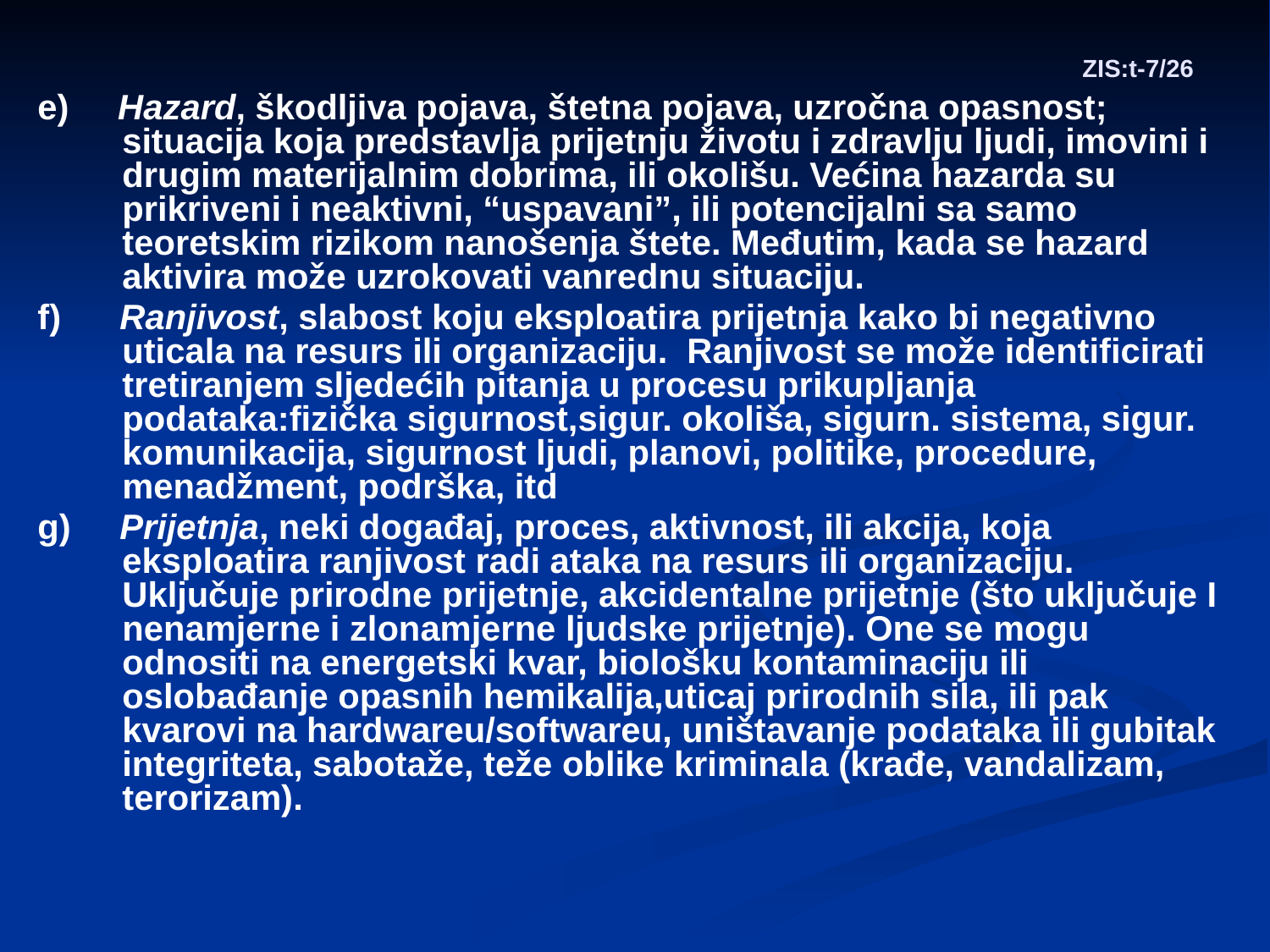

# ZIS:t-7/26
e)     Hazard, škodljiva pojava, štetna pojava, uzročna opasnost; situacija koja predstavlja prijetnju životu i zdravlju ljudi, imovini i drugim materijalnim dobrima, ili okolišu. Većina hazarda su prikriveni i neaktivni, “uspavani”, ili potencijalni sa samo teoretskim rizikom nanošenja štete. Međutim, kada se hazard aktivira može uzrokovati vanrednu situaciju.
f)      Ranjivost, slabost koju eksploatira prijetnja kako bi negativno uticala na resurs ili organizaciju.  Ranjivost se može identificirati tretiranjem sljedećih pitanja u procesu prikupljanja podataka:fizička sigurnost,sigur. okoliša, sigurn. sistema, sigur. komunikacija, sigurnost ljudi, planovi, politike, procedure, menadžment, podrška, itd
g)     Prijetnja, neki događaj, proces, aktivnost, ili akcija, koja eksploatira ranjivost radi ataka na resurs ili organizaciju. Uključuje prirodne prijetnje, akcidentalne prijetnje (što uključuje I nenamjerne i zlonamjerne ljudske prijetnje). One se mogu odnositi na energetski kvar, biološku kontaminaciju ili oslobađanje opasnih hemikalija,uticaj prirodnih sila, ili pak kvarovi na hardwareu/softwareu, uništavanje podataka ili gubitak integriteta, sabotaže, teže oblike kriminala (krađe, vandalizam, terorizam).